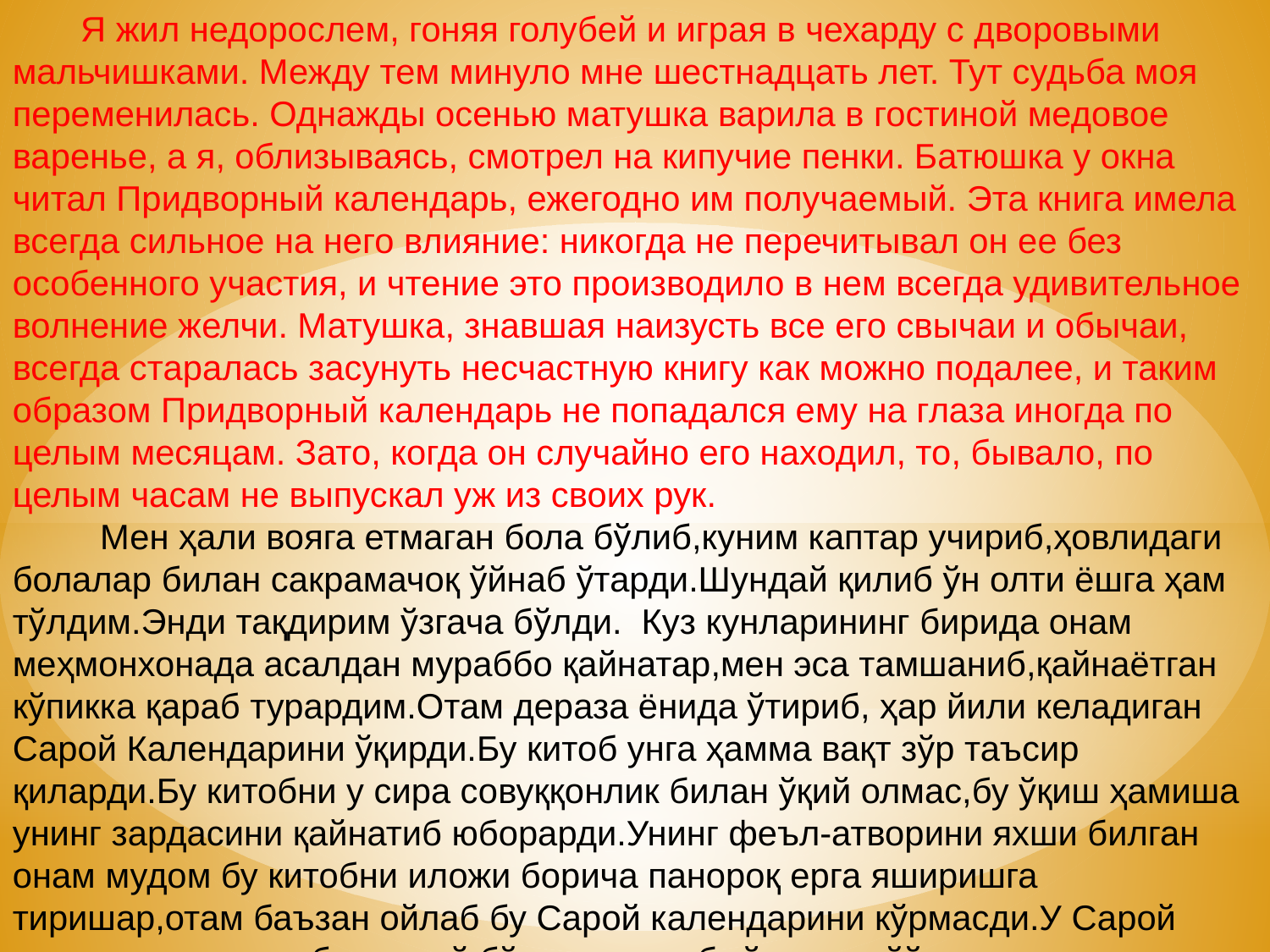

Я жил недорослем, гоняя голубей и играя в чехарду с дворовыми мальчишками. Между тем минуло мне шестнадцать лет. Тут судьба моя переменилась. Однажды осенью матушка варила в гостиной медовое варенье, а я, облизываясь, смотрел на кипучие пенки. Батюшка у окна читал Придворный календарь, ежегодно им получаемый. Эта книга имела всегда сильное на него влияние: никогда не перечитывал он ее без особенного участия, и чтение это производило в нем всегда удивительное волнение желчи. Матушка, знавшая наизусть все его свычаи и обычаи, всегда старалась засунуть несчастную книгу как можно подалее, и таким
образом Придворный календарь не попадался ему на глаза иногда по целым месяцам. Зато, когда он случайно его находил, то, бывало, по целым часам не выпускал уж из своих рук.
         Мен ҳали вояга етмаган бола бўлиб,куним каптар учириб,ҳовлидаги болалар билан сакрамачоқ ўйнаб ўтарди.Шундай қилиб ўн олти ёшга ҳам тўлдим.Энди тақдирим ўзгача бўлди.  Куз кунларининг бирида онам меҳмонхонада асалдан мураббо қайнатар,мен эса тамшаниб,қайнаётган кўпикка қараб турардим.Отам дераза ёнида ўтириб, ҳар йили келадиган Сарой Календарини ўқирди.Бу китоб унга ҳамма вақт зўр таъсир қиларди.Бу китобни у сира совуққонлик билан ўқий олмас,бу ўқиш ҳамиша унинг зардасини қайнатиб юборарди.Унинг феъл-атворини яхши билган онам мудом бу китобни иложи борича панороқ ерга яширишга тиришар,отам баъзан ойлаб бу Сарой календарини кўрмасди.У Сарой календарини топиб олгудай бўлса,соатлаб қўлидан қўймас эди